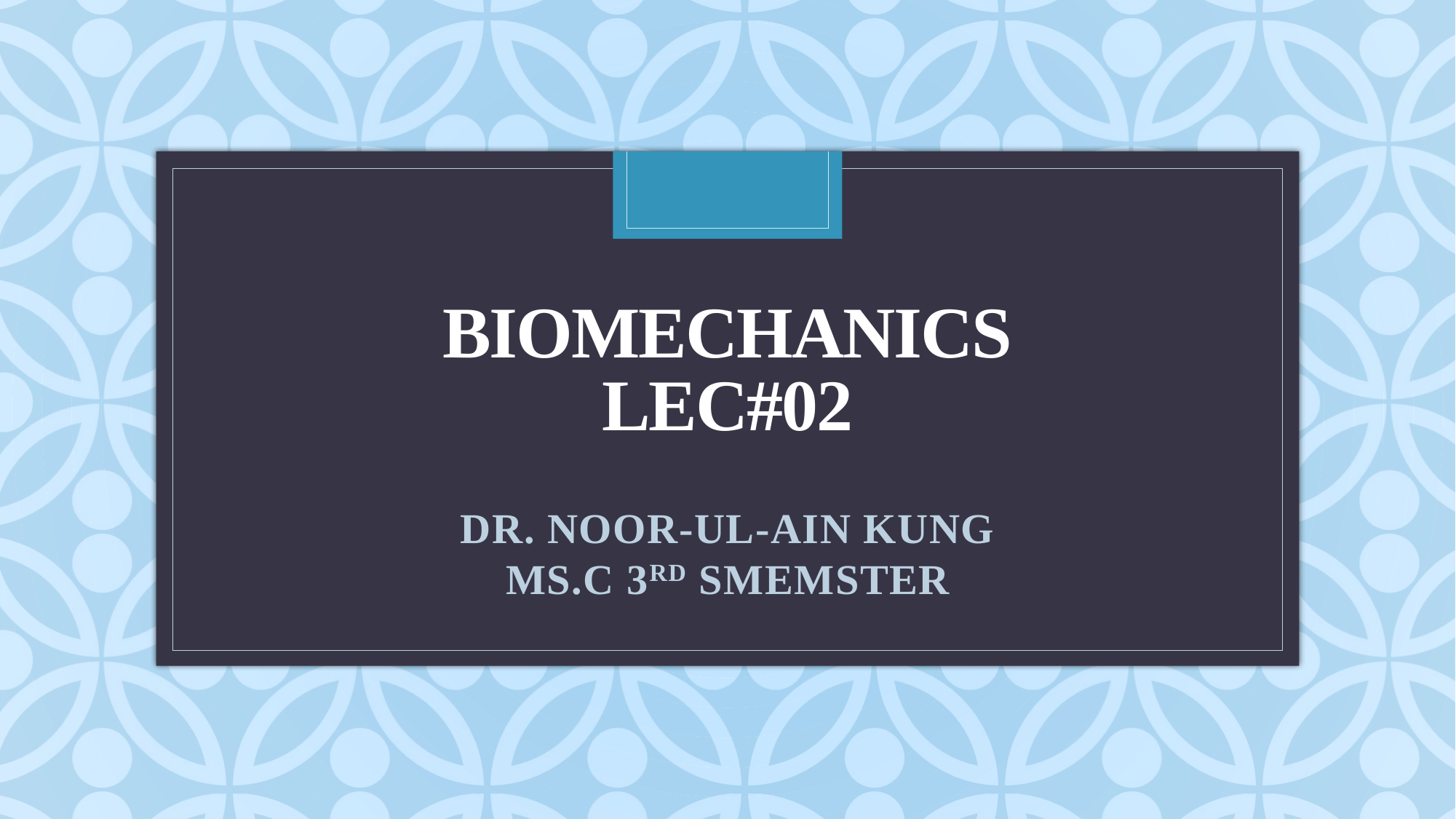

# BIOMECHANICS LEC#02
DR. NOOR-UL-AIN KUNG
MS.C 3RD SMEMSTER